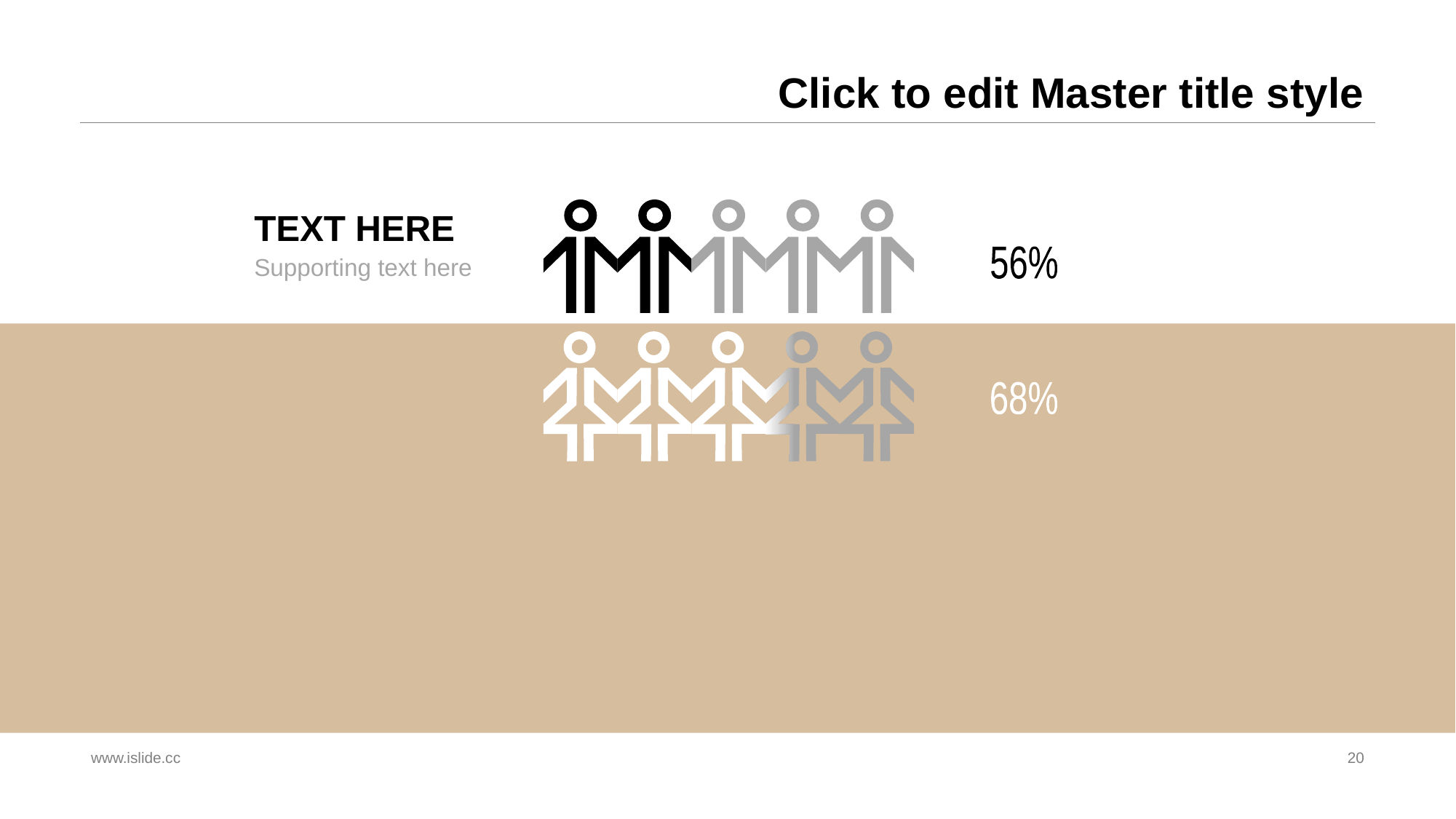

# Click to edit Master title style
TEXT HERE

Supporting text here
56%

68%
www.islide.cc
20